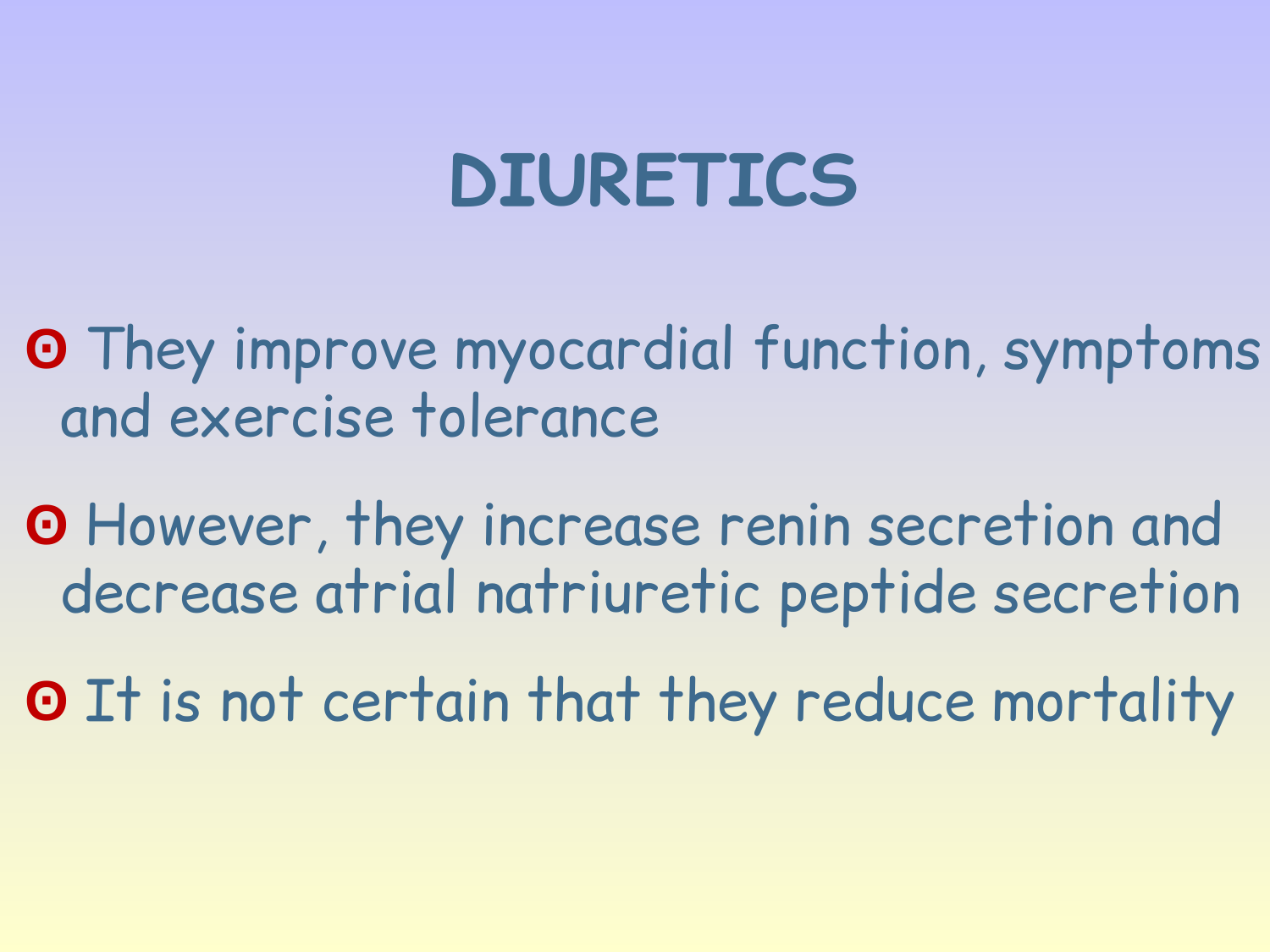

DIURETICS

 ʘ They improve myocardial function, symptoms and exercise tolerance

 ʘ However, they increase renin secretion and decrease atrial natriuretic peptide secretion

 ʘ It is not certain that they reduce mortality

#